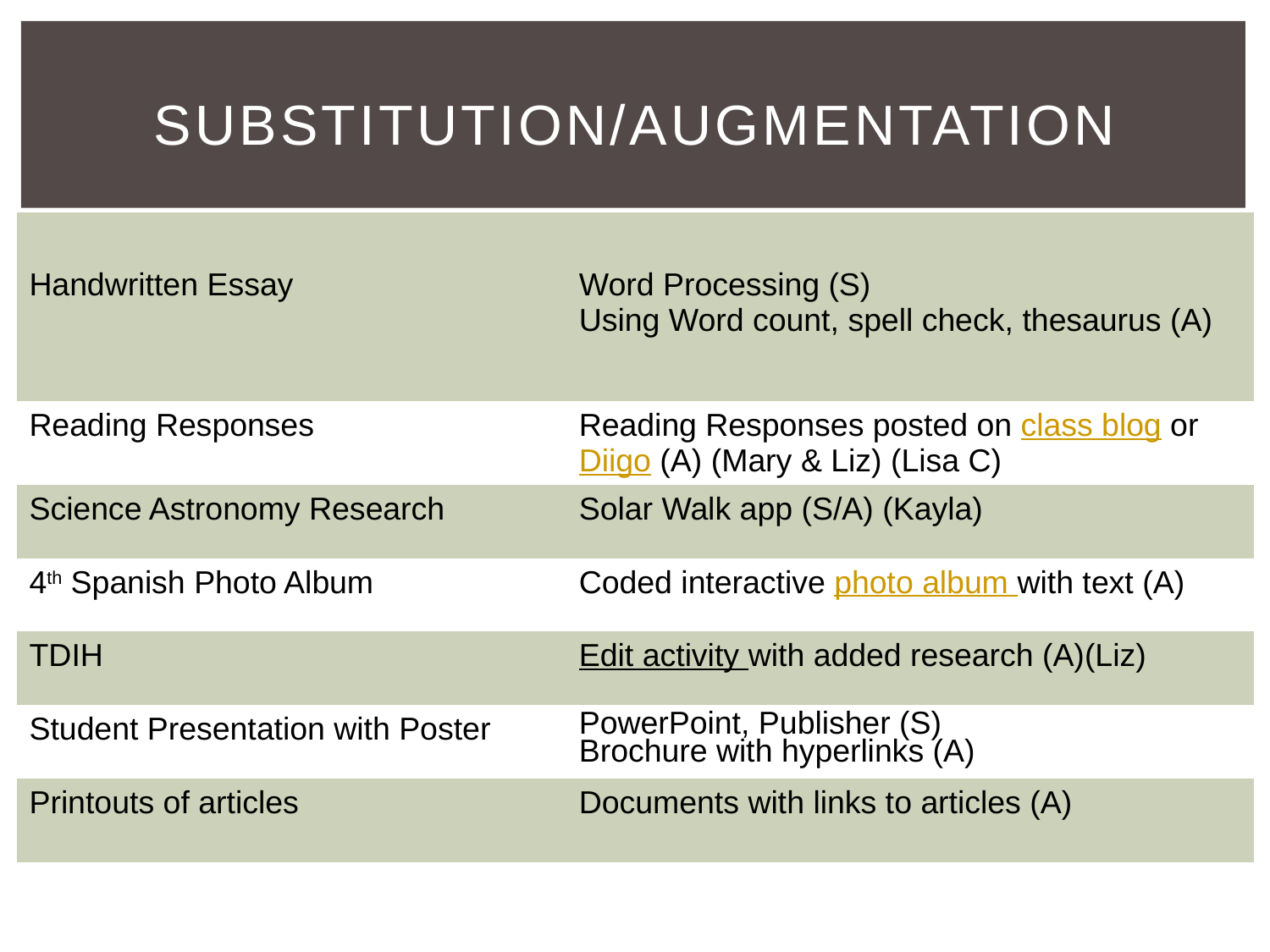

# Substitution/Augmentation

|  |  |
| --- | --- |
| Handwritten Essay | Word Processing (S) Using Word count, spell check, thesaurus (A) |
| Reading Responses | Reading Responses posted on class blog or Diigo (A) (Mary & Liz) (Lisa C) |
| Science Astronomy Research | Solar Walk app (S/A) (Kayla) |
| 4th Spanish Photo Album | Coded interactive photo album with text (A) |
| TDIH | Edit activity with added research (A)(Liz) |
| Student Presentation with Poster | PowerPoint, Publisher (S) Brochure with hyperlinks (A) |
| Printouts of articles | Documents with links to articles (A) |
|  |  |